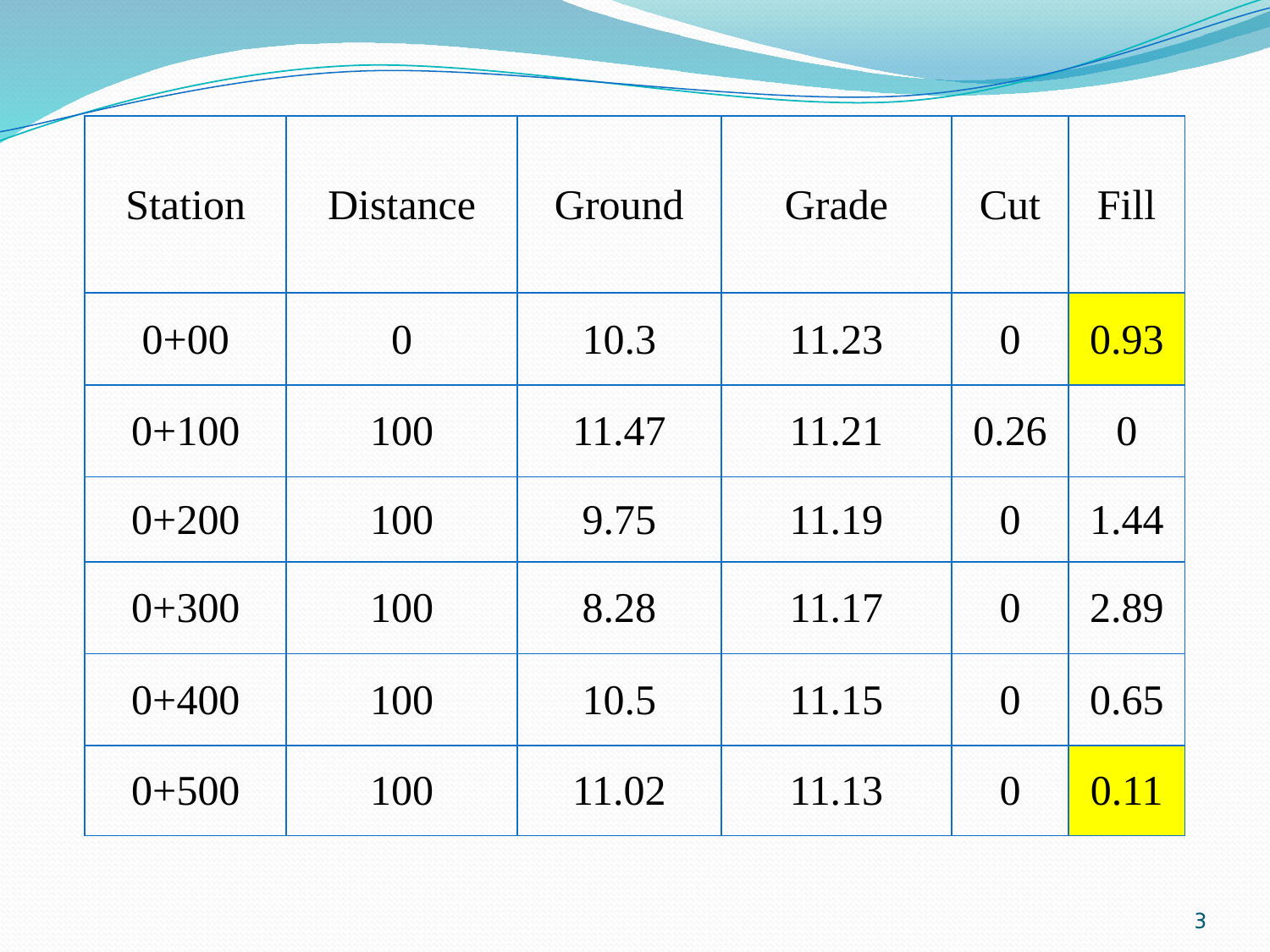

| Station | Distance | Ground | Grade | Cut | Fill |
| --- | --- | --- | --- | --- | --- |
| 0+00 | 0 | 10.3 | 11.23 | 0 | 0.93 |
| 0+100 | 100 | 11.47 | 11.21 | 0.26 | 0 |
| 0+200 | 100 | 9.75 | 11.19 | 0 | 1.44 |
| 0+300 | 100 | 8.28 | 11.17 | 0 | 2.89 |
| 0+400 | 100 | 10.5 | 11.15 | 0 | 0.65 |
| 0+500 | 100 | 11.02 | 11.13 | 0 | 0.11 |
3